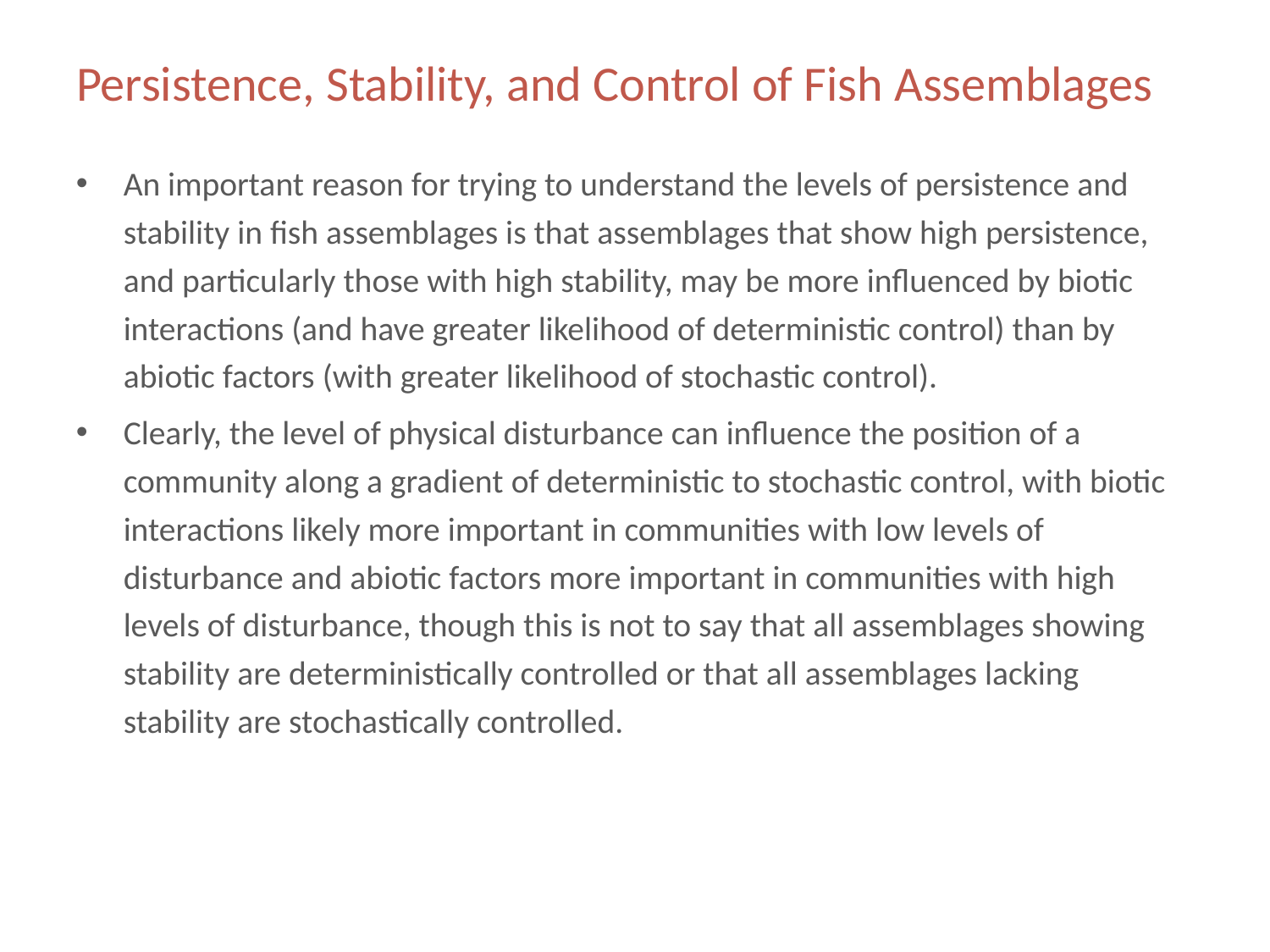

# Persistence, Stability, and Control of Fish Assemblages
An important reason for trying to understand the levels of persistence and stability in fish assemblages is that assemblages that show high persistence, and particularly those with high stability, may be more influenced by biotic interactions (and have greater likelihood of deterministic control) than by abiotic factors (with greater likelihood of stochastic control).
Clearly, the level of physical disturbance can influence the position of a community along a gradient of deterministic to stochastic control, with biotic interactions likely more important in communities with low levels of disturbance and abiotic factors more important in communities with high levels of disturbance, though this is not to say that all assemblages showing stability are deterministically controlled or that all assemblages lacking stability are stochastically controlled.